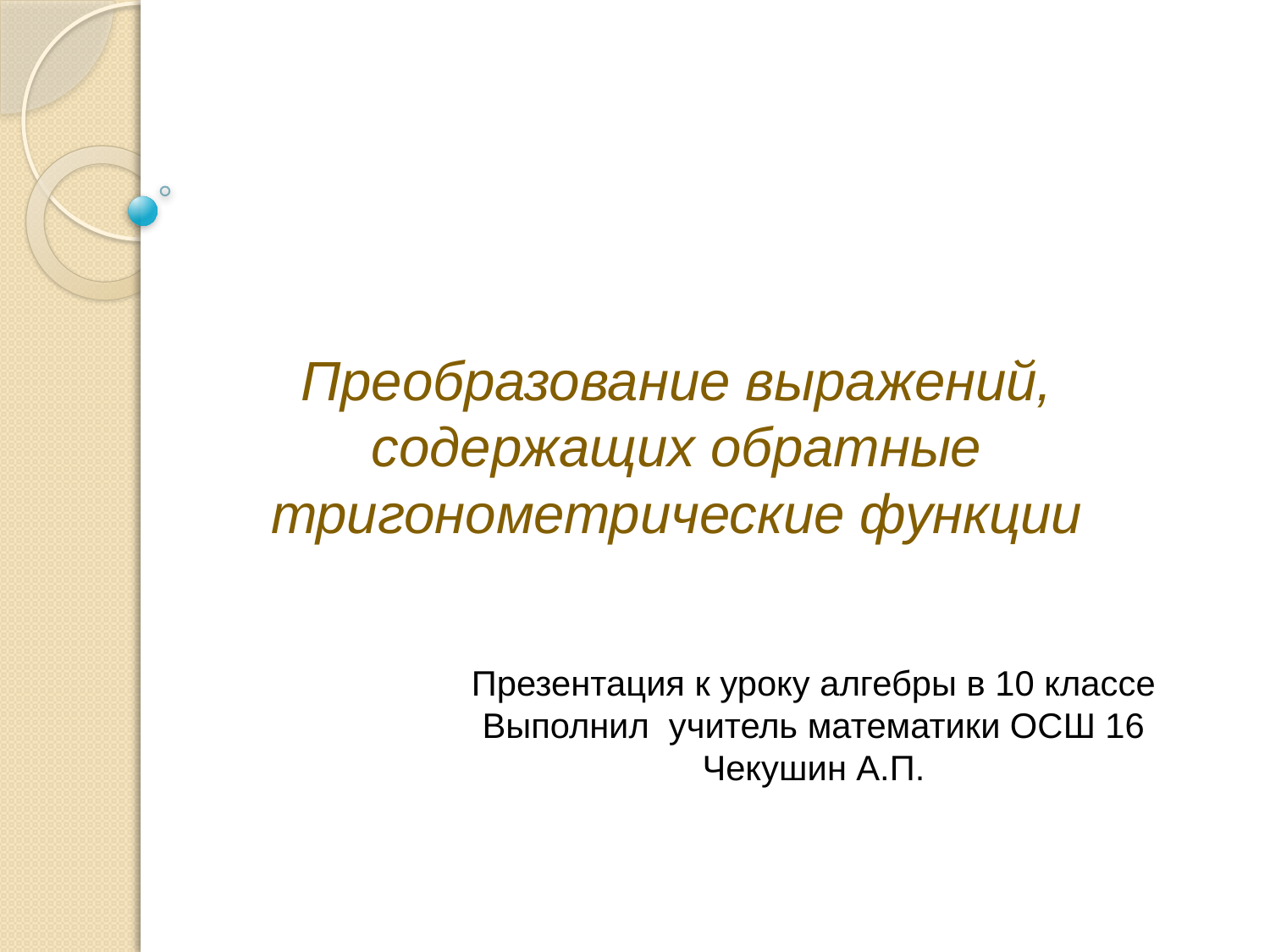

# Преобразование выражений, содержащих обратные тригонометрические функции
Презентация к уроку алгебры в 10 классе
Выполнил  учитель математики ОСШ 16
Чекушин А.П.